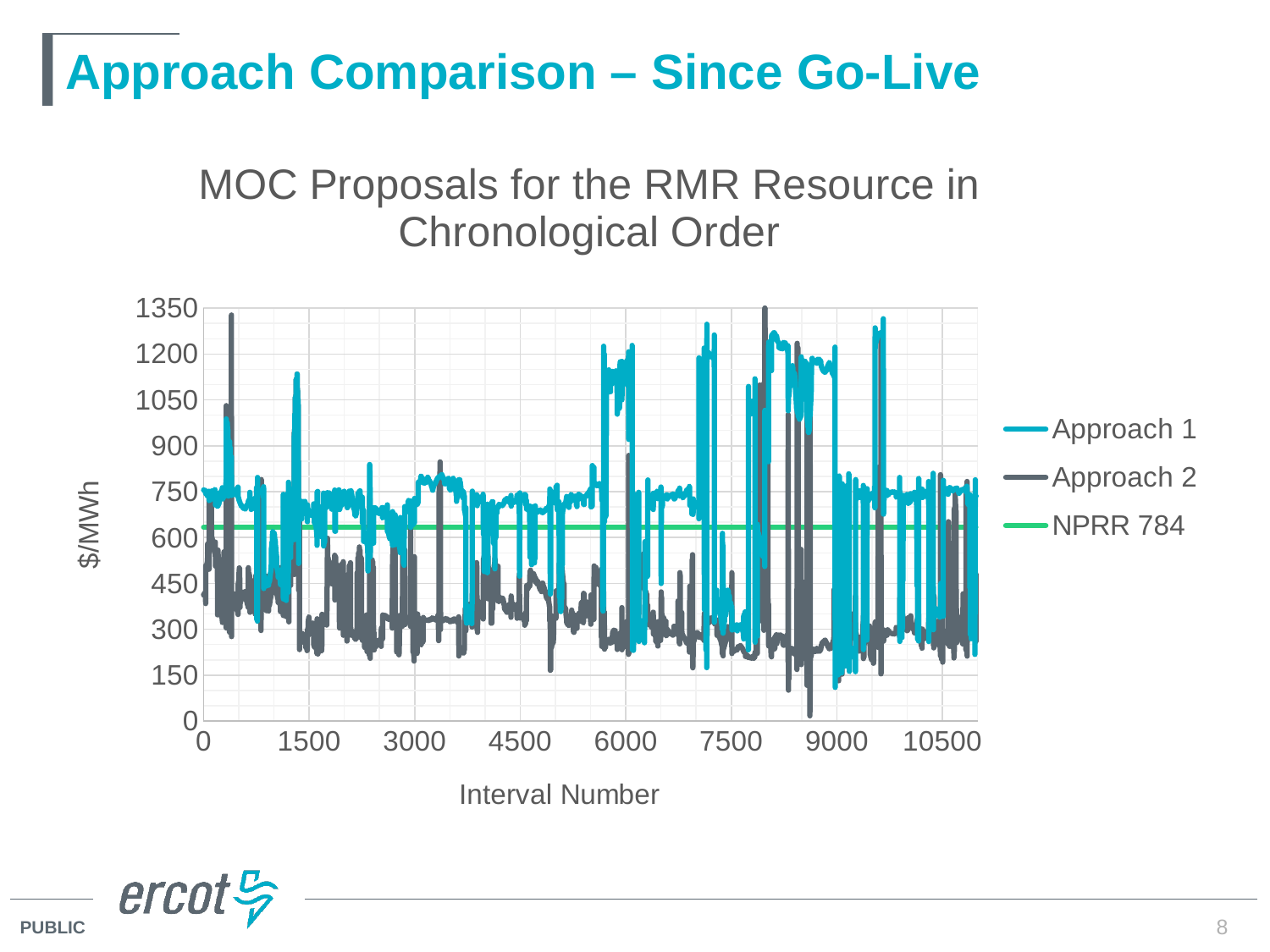

# Approach Comparison – Since Go-Live

### Chart: MOC Proposals for the RMR Resource in Chronological Order

| Category | Approach 1 | Approach 2 | NPRR 784 |
|---|---|---|---|
8